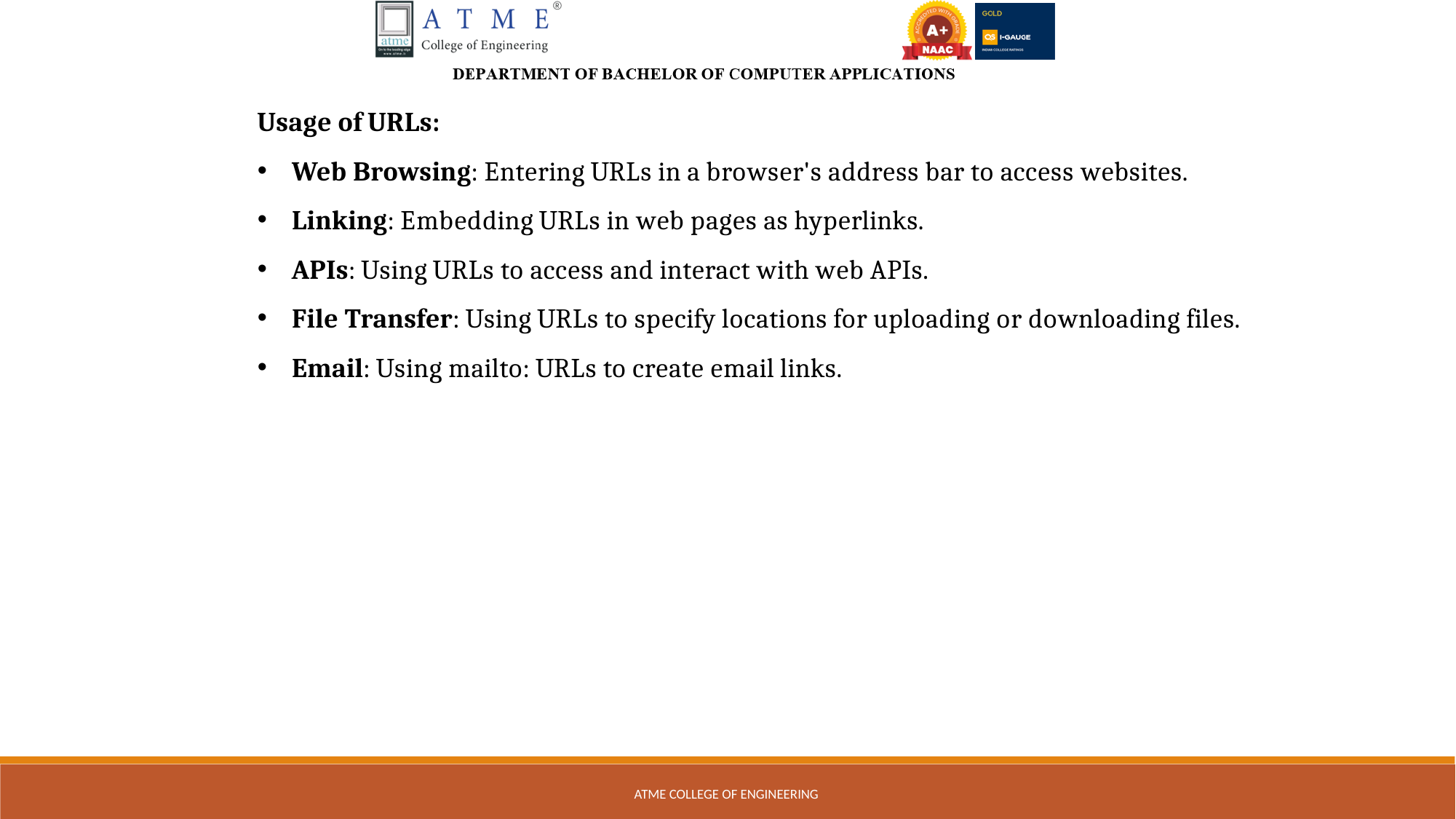

Usage of URLs:
Web Browsing: Entering URLs in a browser's address bar to access websites.
Linking: Embedding URLs in web pages as hyperlinks.
APIs: Using URLs to access and interact with web APIs.
File Transfer: Using URLs to specify locations for uploading or downloading files.
Email: Using mailto: URLs to create email links.

ATME COLLEGE OF ENGINEERING